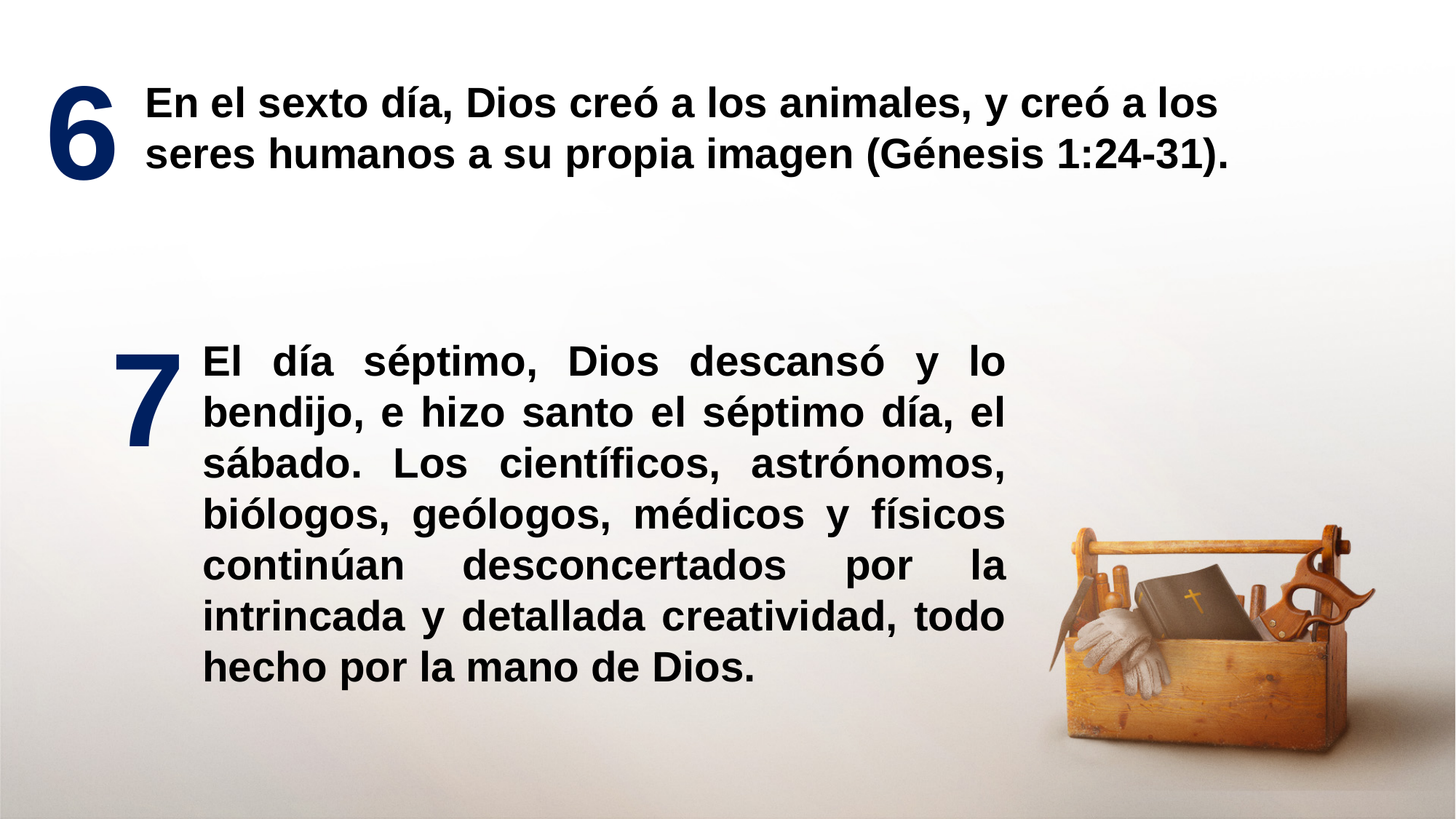

6
En el sexto día, Dios creó a los animales, y creó a los seres humanos a su propia imagen (Génesis 1:24-31).
7
El día séptimo, Dios descansó y lo bendijo, e hizo santo el séptimo día, el sábado. Los científicos, astrónomos, biólogos, geólogos, médicos y físicos continúan desconcertados por la intrincada y detallada creatividad, todo hecho por la mano de Dios.